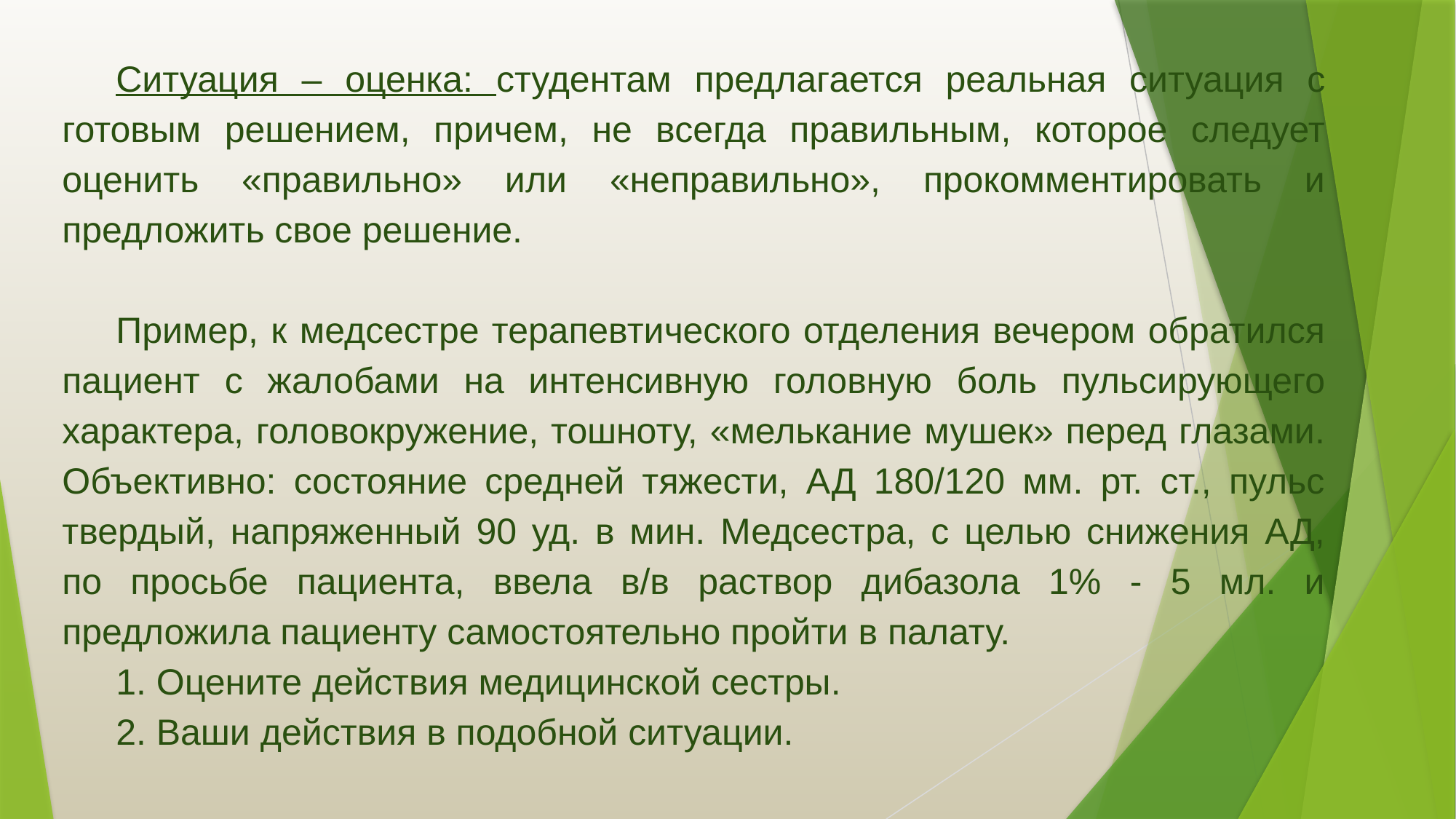

Ситуация – оценка: студентам предлагается реальная ситуация с готовым решением, причем, не всегда правильным, которое следует оценить «правильно» или «неправильно», прокомментировать и предложить свое решение.

Пример, к медсестре терапевтического отделения вечером обратился пациент с жалобами на интенсивную головную боль пульсирующего характера, головокружение, тошноту, «мелькание мушек» перед глазами. Объективно: состояние средней тяжести, АД 180/120 мм. рт. ст., пульс твердый, напряженный 90 уд. в мин. Медсестра, с целью снижения АД, по просьбе пациента, ввела в/в раствор дибазола 1% - 5 мл. и предложила пациенту самостоятельно пройти в палату.
1. Оцените действия медицинской сестры.
2. Ваши действия в подобной ситуации.